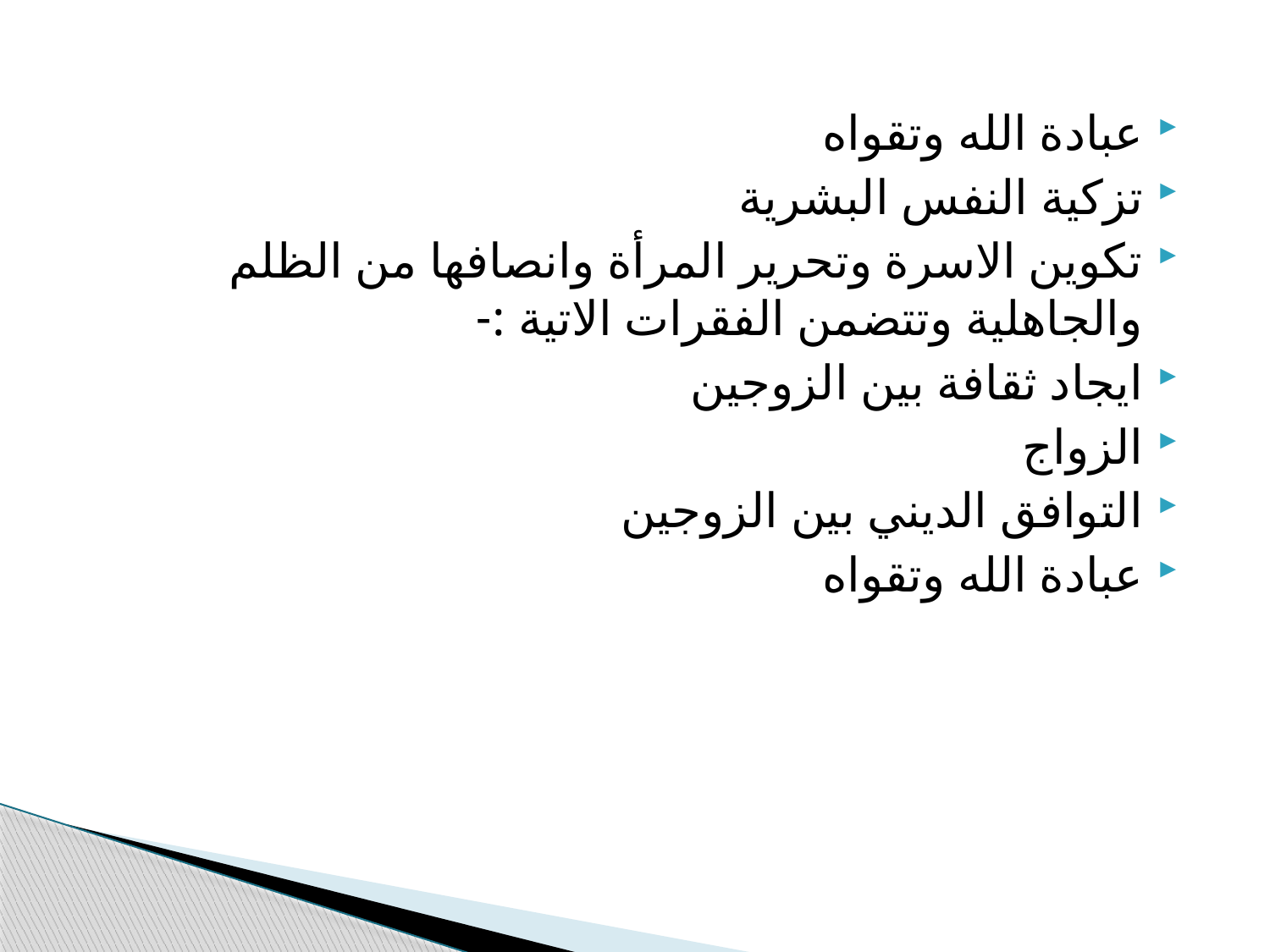

عبادة الله وتقواه
تزكية النفس البشرية
تكوين الاسرة وتحرير المرأة وانصافها من الظلم والجاهلية وتتضمن الفقرات الاتية :-
ايجاد ثقافة بين الزوجين
الزواج
التوافق الديني بين الزوجين
عبادة الله وتقواه